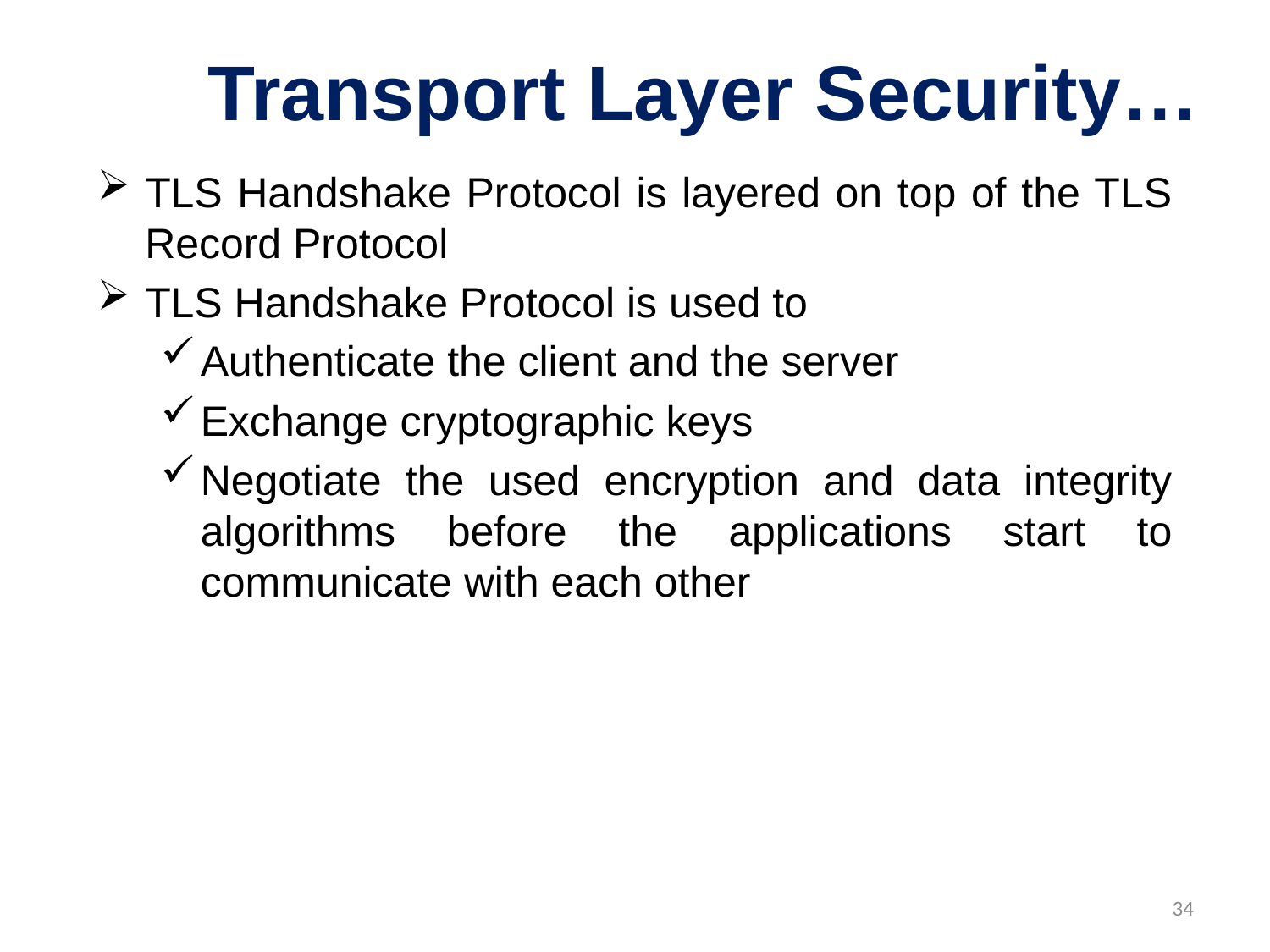

# Transport Layer Security…
TLS Handshake Protocol is layered on top of the TLS Record Protocol
TLS Handshake Protocol is used to
Authenticate the client and the server
Exchange cryptographic keys
Negotiate the used encryption and data integrity algorithms before the applications start to communicate with each other

34